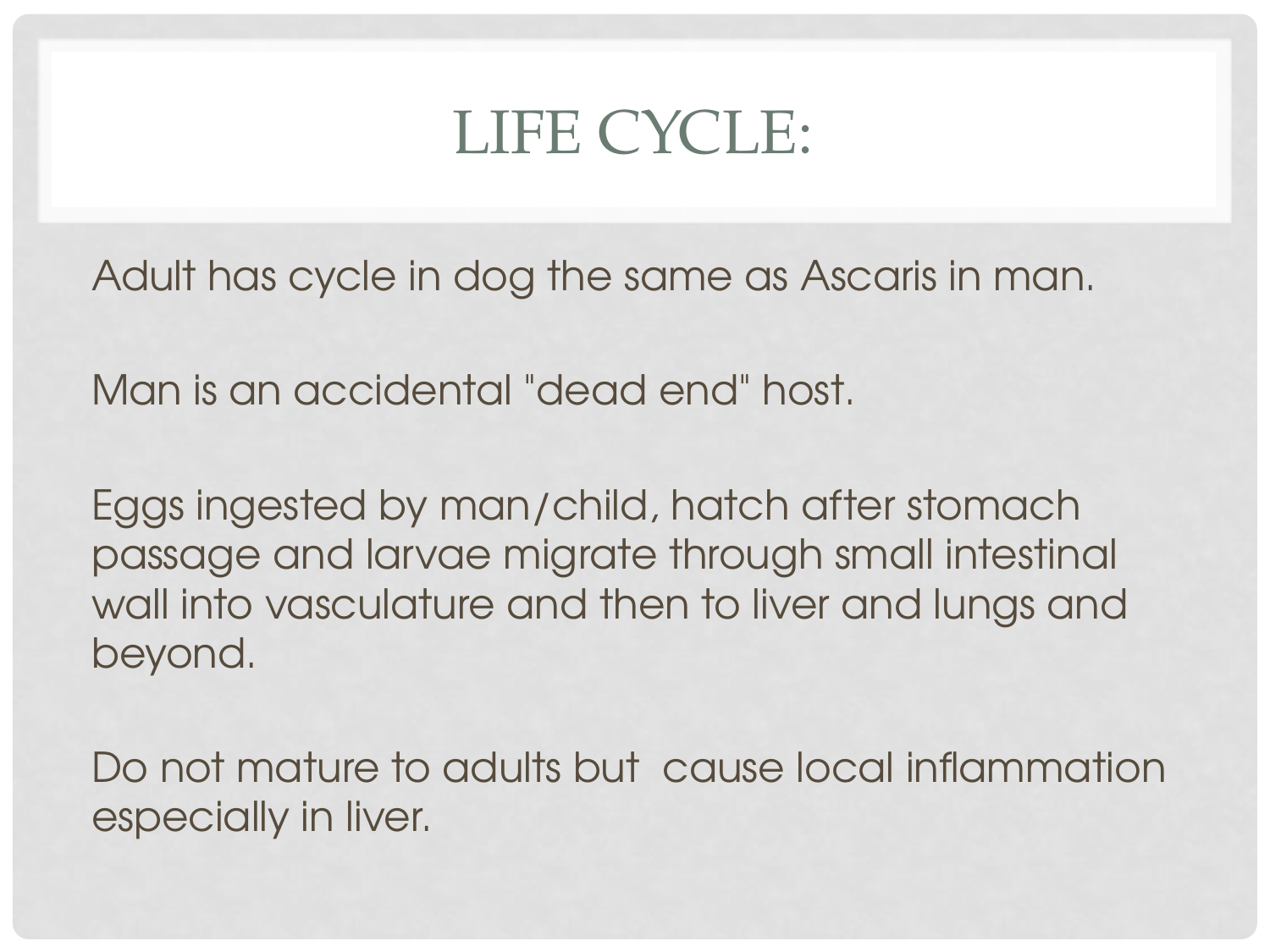

# Life cycle:
Adult has cycle in dog the same as Ascaris in man.

Man is an accidental "dead end" host.

Eggs ingested by man/child, hatch after stomach passage and larvae migrate through small intestinal wall into vasculature and then to liver and lungs and beyond.

Do not mature to adults but  cause local inflammation especially in liver.